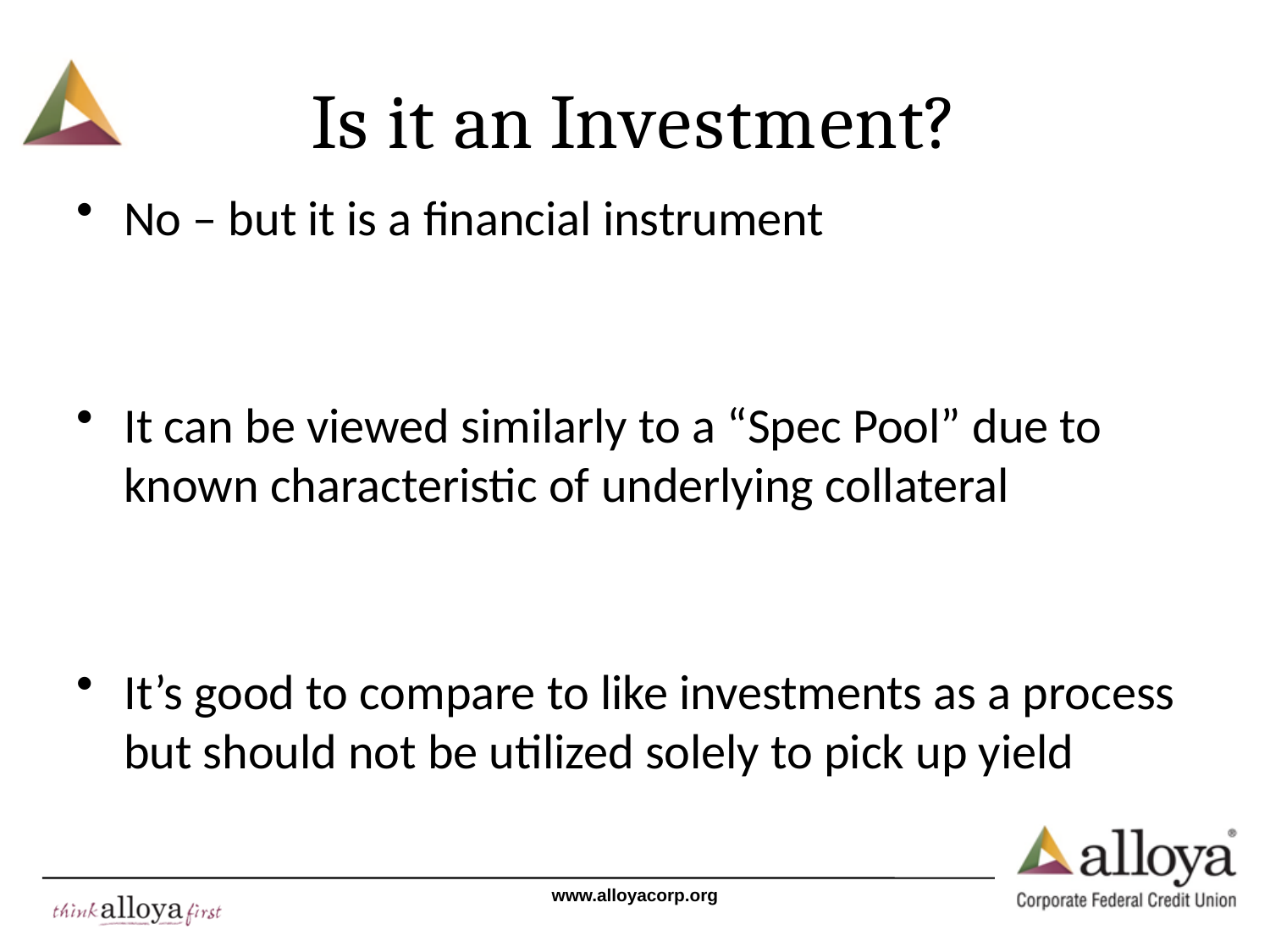

# Is it an Investment?
No – but it is a financial instrument

It can be viewed similarly to a “Spec Pool” due to known characteristic of underlying collateral

It’s good to compare to like investments as a process but should not be utilized solely to pick up yield